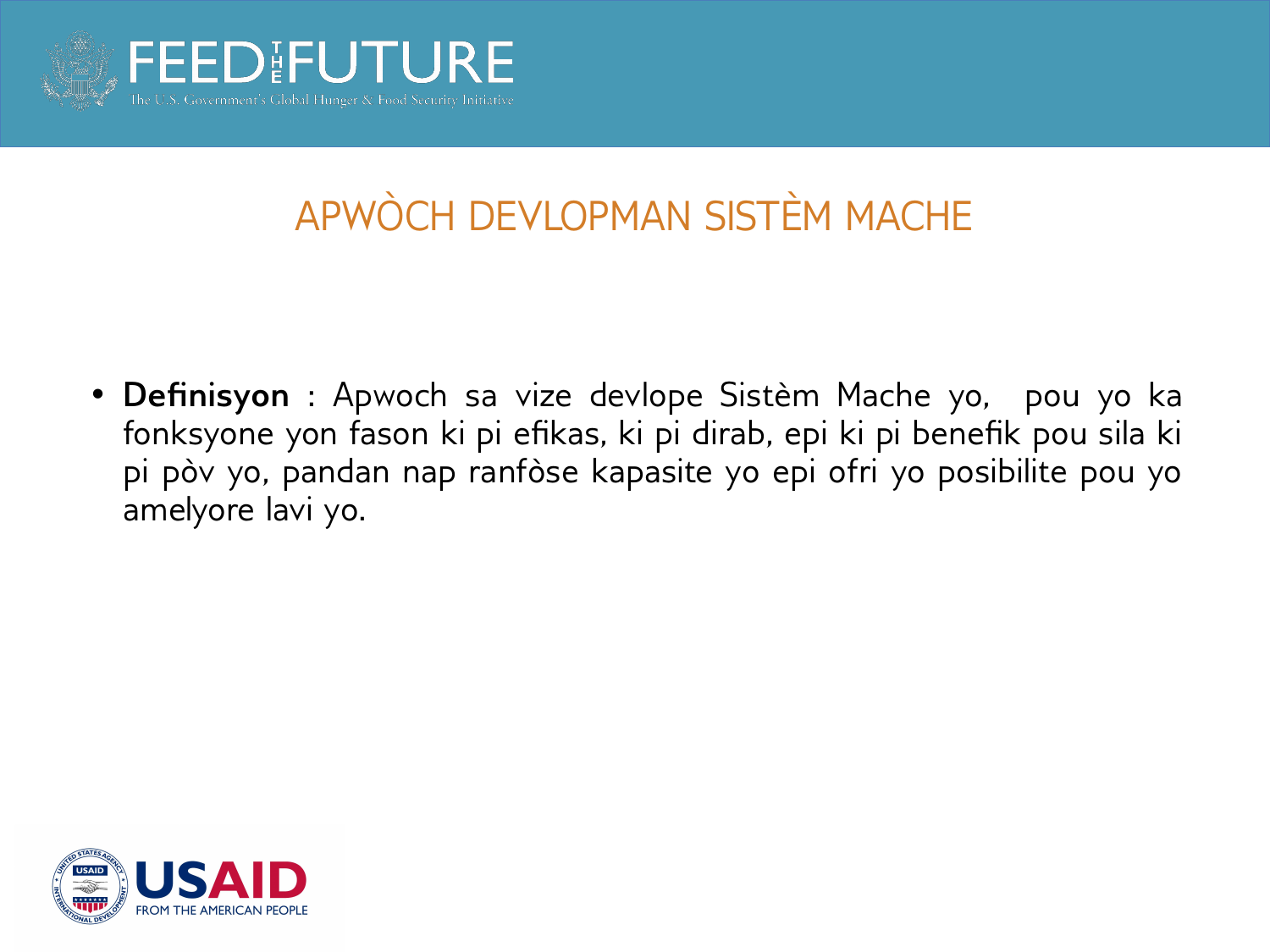

# APWÒCH DEVLOPMAN SISTÈM MACHE
Definisyon : Apwoch sa vize devlope Sistèm Mache yo,  pou yo ka fonksyone yon fason ki pi efikas, ki pi dirab, epi ki pi benefik pou sila ki pi pòv yo, pandan nap ranfòse kapasite yo epi ofri yo posibilite pou yo amelyore lavi yo.